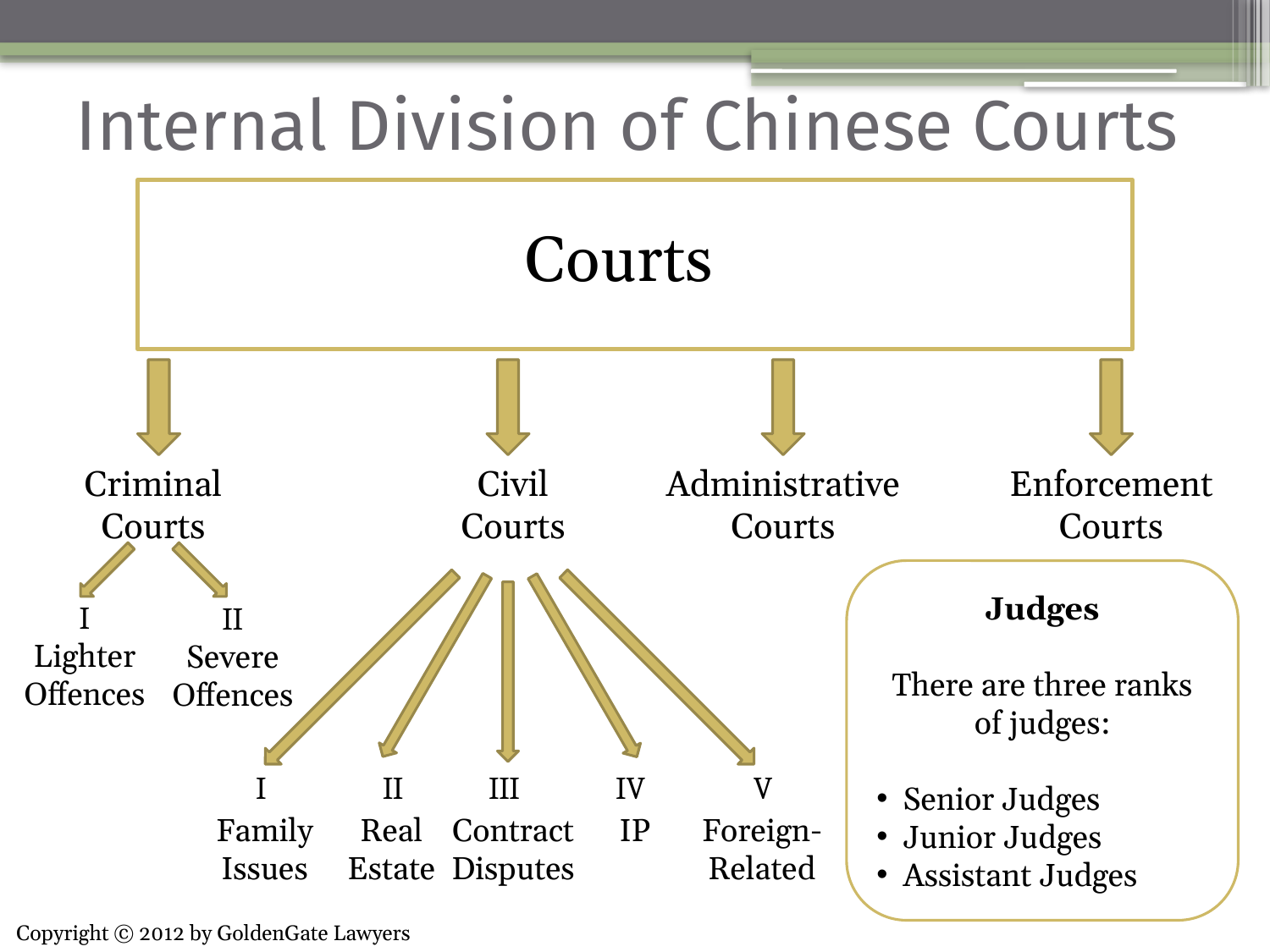

# Internal Division of Chinese Courts

Courts

Criminal Courts
Civil Courts
Administrative Courts
Enforcement Courts

Judges

There are three ranks of judges:

  Senior Judges
  Junior Judges
  Assistant Judges

I
Lighter
Offences
II
Severe
Offences
I
II
III
IV
V
Family Issues
Real
Estate
Contract Disputes
IP
Foreign-
Related
Copyright © 2012 by GoldenGate Lawyers